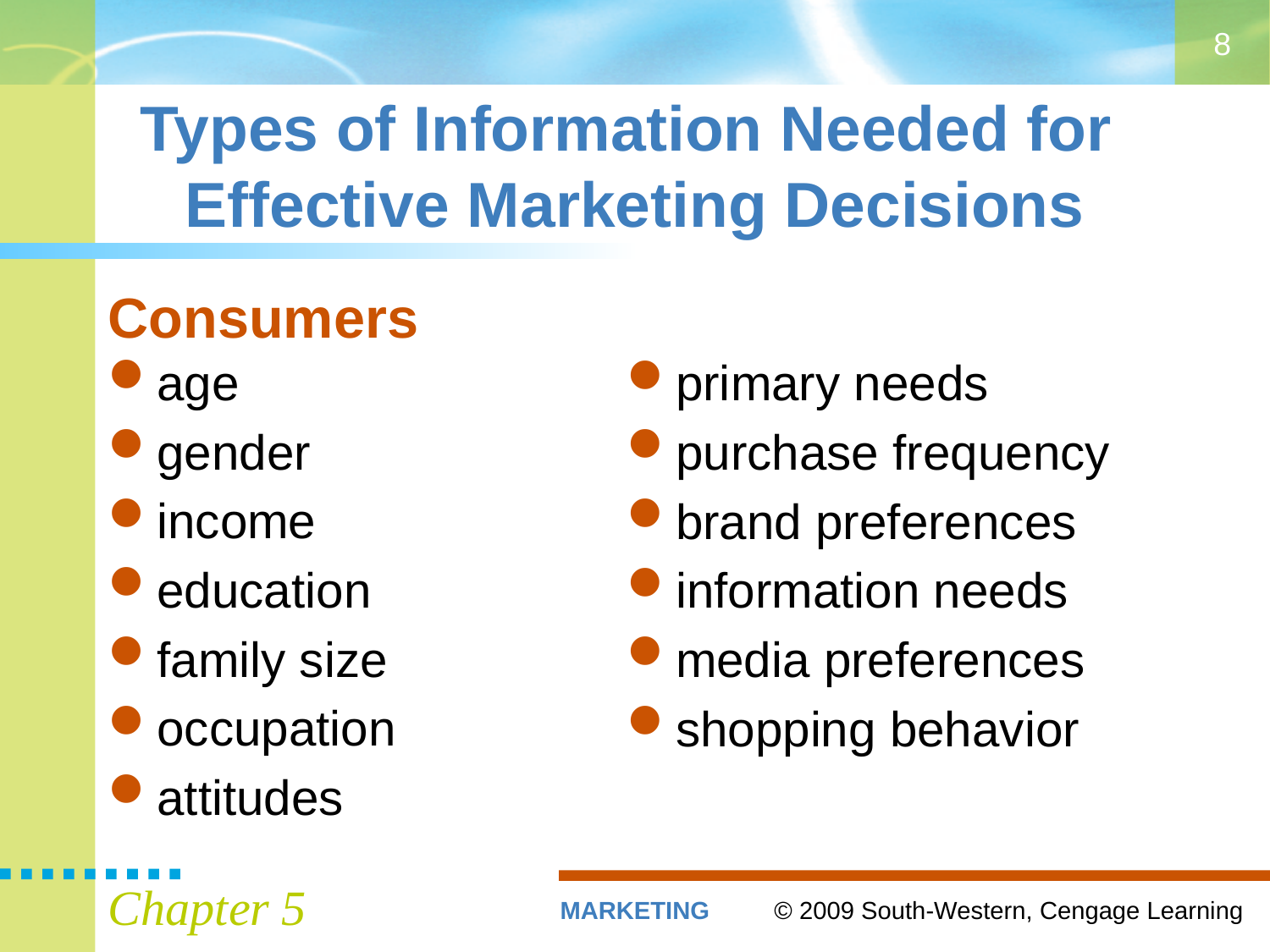

8
# Types of Information Needed for Effective Marketing Decisions
Consumers
age
gender
income
education
family size
occupation
attitudes
primary needs
purchase frequency
brand preferences
information needs
media preferences
shopping behavior
Chapter 5